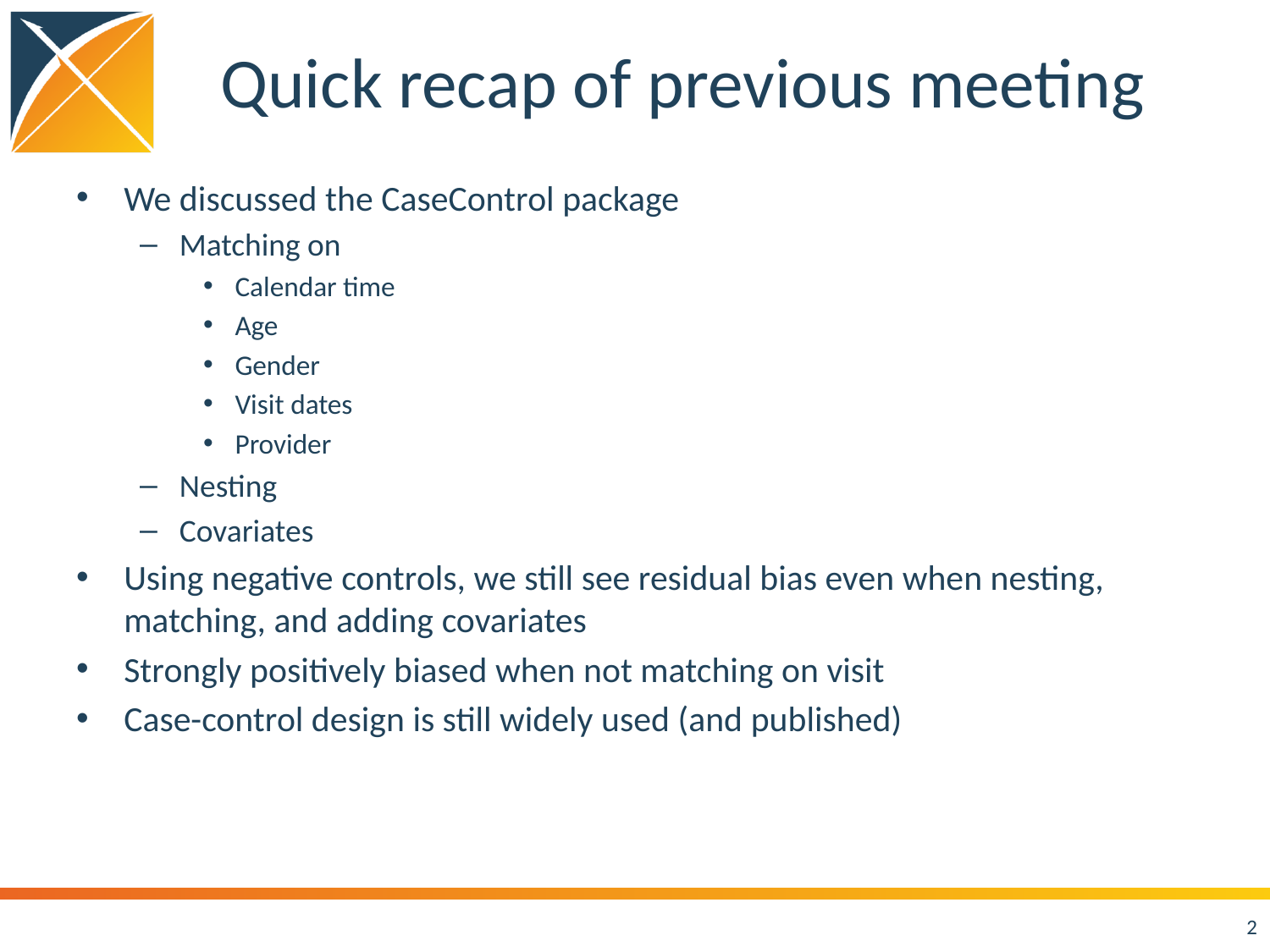

# Quick recap of previous meeting
We discussed the CaseControl package
Matching on
Calendar time
Age
Gender
Visit dates
Provider
Nesting
Covariates
Using negative controls, we still see residual bias even when nesting, matching, and adding covariates
Strongly positively biased when not matching on visit
Case-control design is still widely used (and published)
2